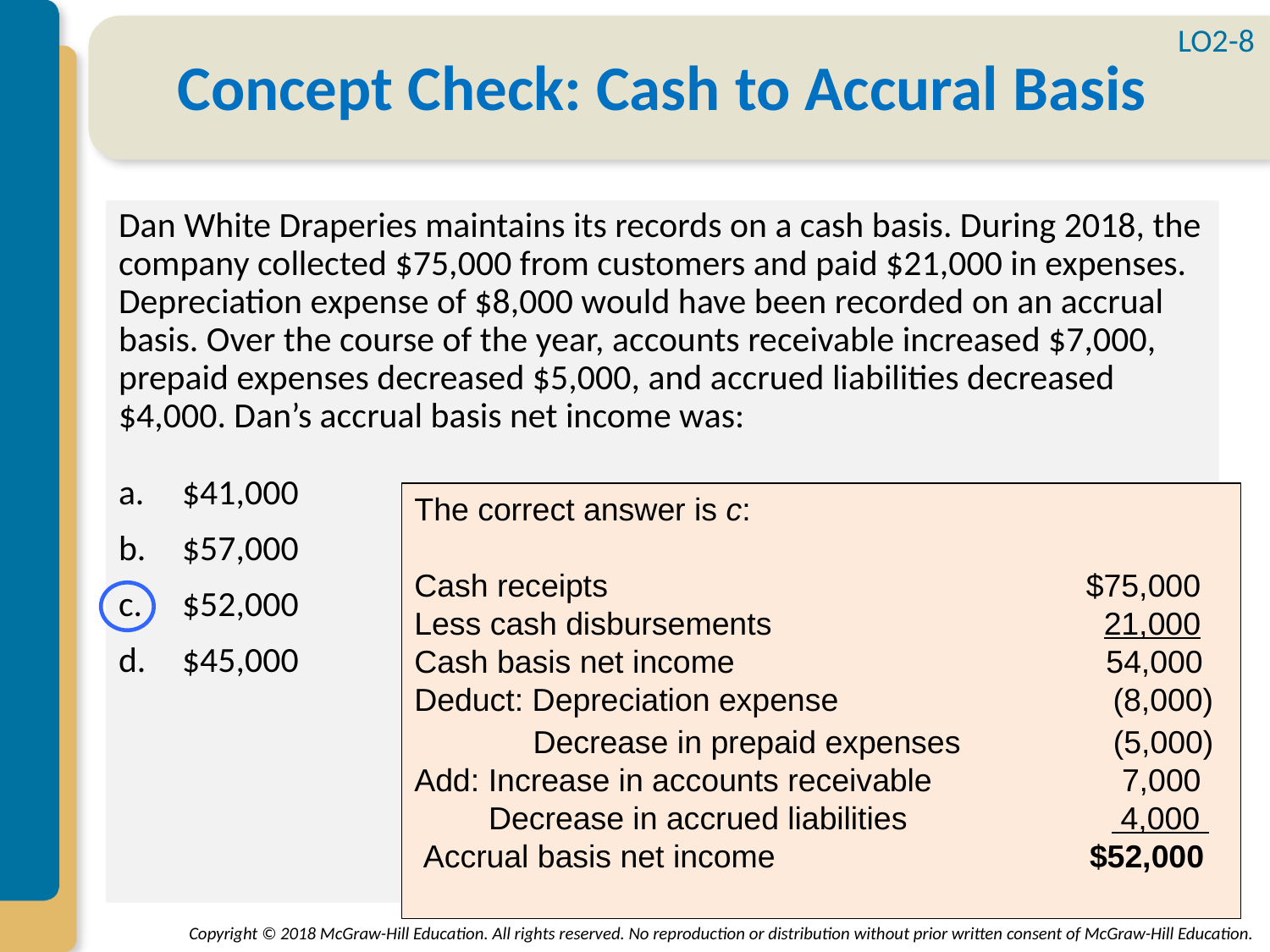

LO2-8
# Concept Check: Cash to Accural Basis
Dan White Draperies maintains its records on a cash basis. During 2018, the company collected $75,000 from customers and paid $21,000 in expenses. Depreciation expense of $8,000 would have been recorded on an accrual basis. Over the course of the year, accounts receivable increased $7,000, prepaid expenses decreased $5,000, and accrued liabilities decreased $4,000. Dan’s accrual basis net income was:
$41,000
$57,000
$52,000
$45,000

The correct answer is c:

Cash receipts                                                      $75,000
Less cash disbursements                                      21,000
Cash basis net income                                          54,000
Deduct: Depreciation expense                               (8,000)
              Decrease in prepaid expenses                 (5,000)
Add: Increase in accounts receivable                      7,000
         Decrease in accrued liabilities                        4,000
 Accrual basis net income                                    $52,000